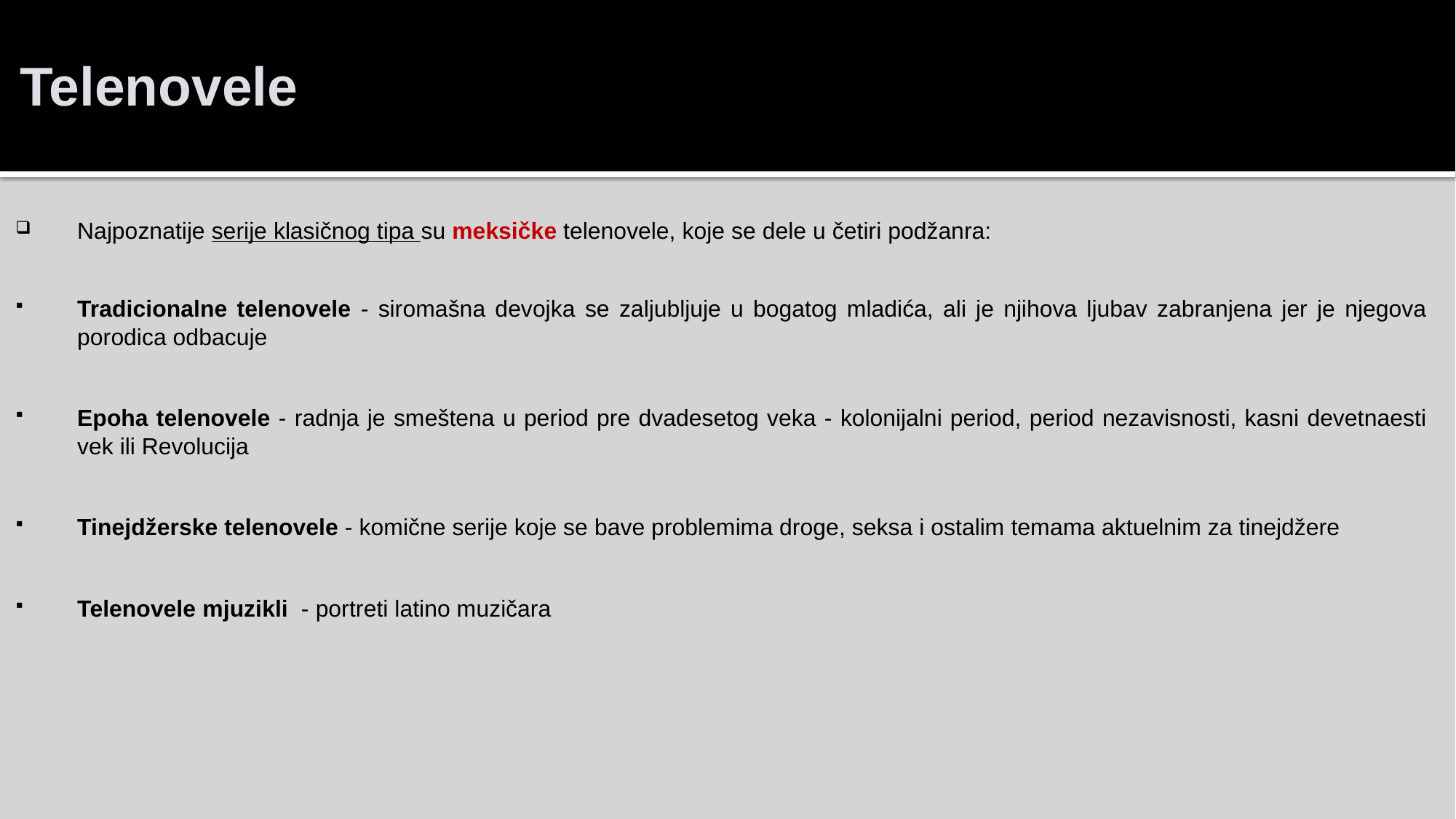

# Telenovele

Najpoznatije serije klasičnog tipa su meksičke telenovele, koje se dele u četiri podžanra:

Tradicionalne telenovele - siromašna devojka se zaljubljuje u bogatog mladića, ali je njihova ljubav zabranjena jer je njegova porodica odbacuje

Epoha telenovele - radnja je smeštena u period pre dvadesetog veka - kolonijalni period, period nezavisnosti, kasni devetnaesti vek ili Revolucija

Tinejdžerske telenovele - komične serije koje se bave problemima droge, seksa i ostalim temama aktuelnim za tinejdžere

Telenovele mjuzikli  - portreti latino muzičara